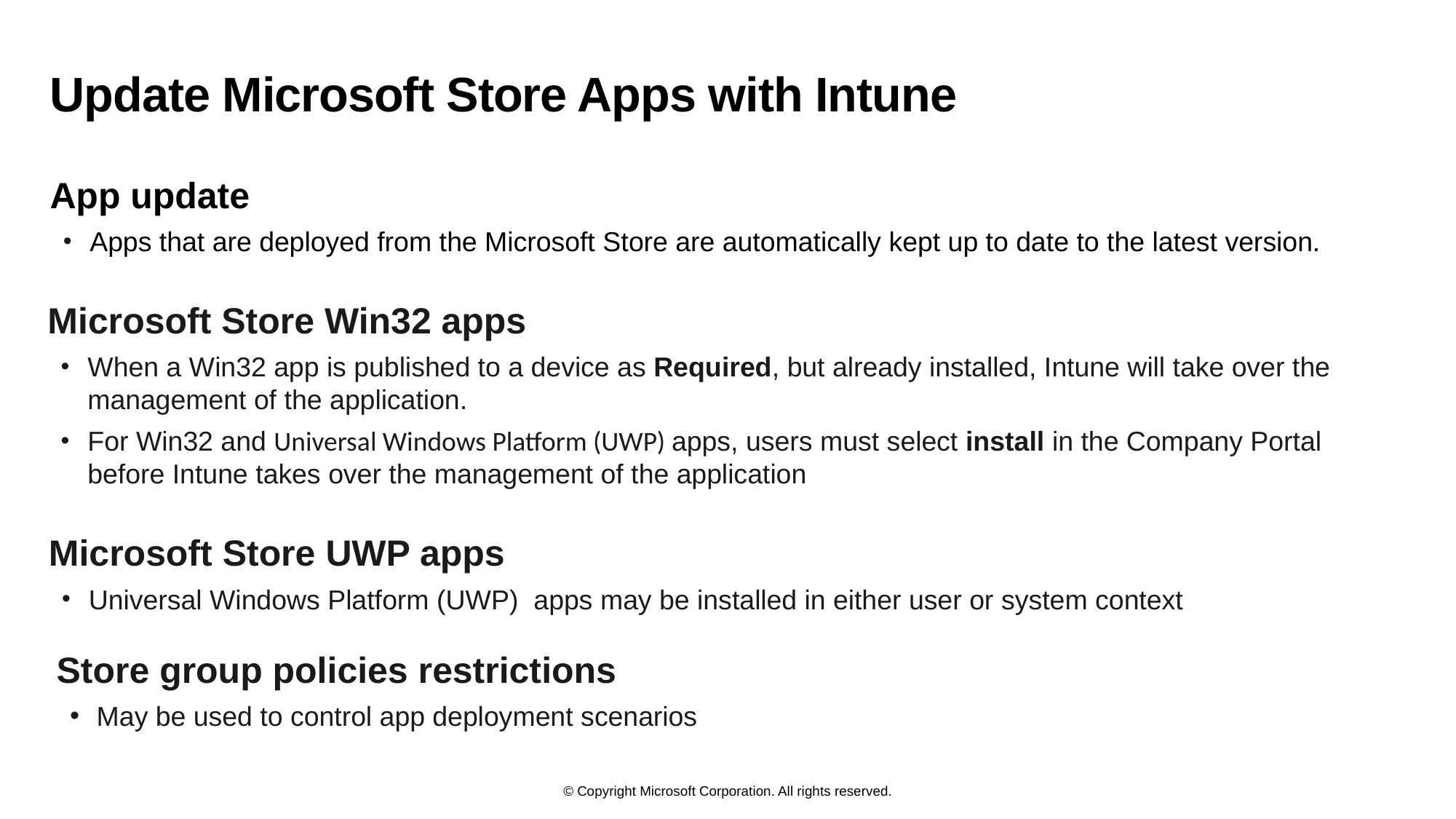

# Update Microsoft Store Apps with Intune
App update
Apps that are deployed from the Microsoft Store are automatically kept up to date to the latest version.
Microsoft Store Win32 apps
When a Win32 app is published to a device as Required, but already installed, Intune will take over the management of the application.
For Win32 and Universal Windows Platform (UWP) apps, users must select install in the Company Portal before Intune takes over the management of the application
Microsoft Store UWP apps
Universal Windows Platform (UWP)  apps may be installed in either user or system context
Store group policies restrictions
May be used to control app deployment scenarios